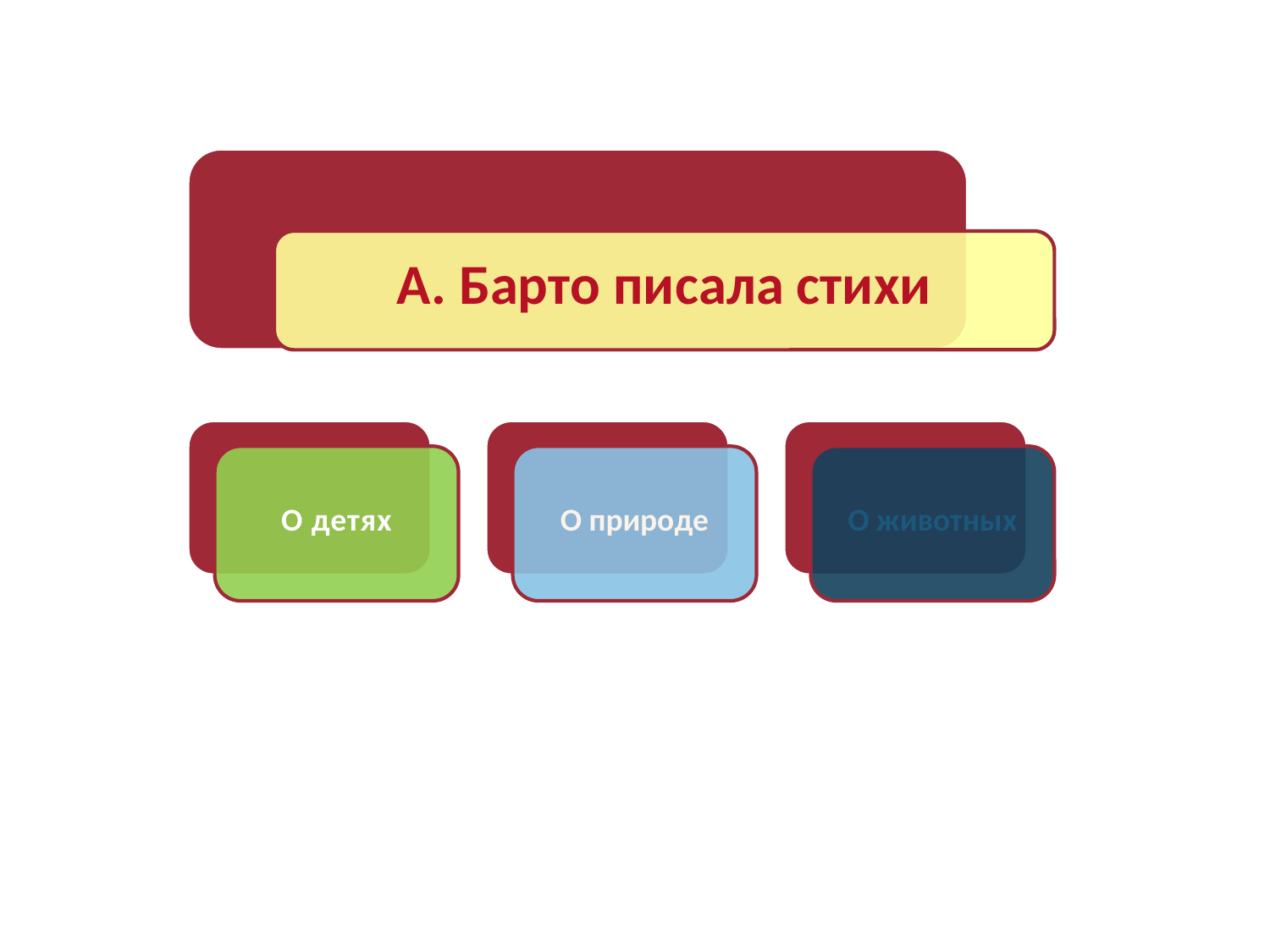

А. Барто писала стихи
О детях
О природе
О животных